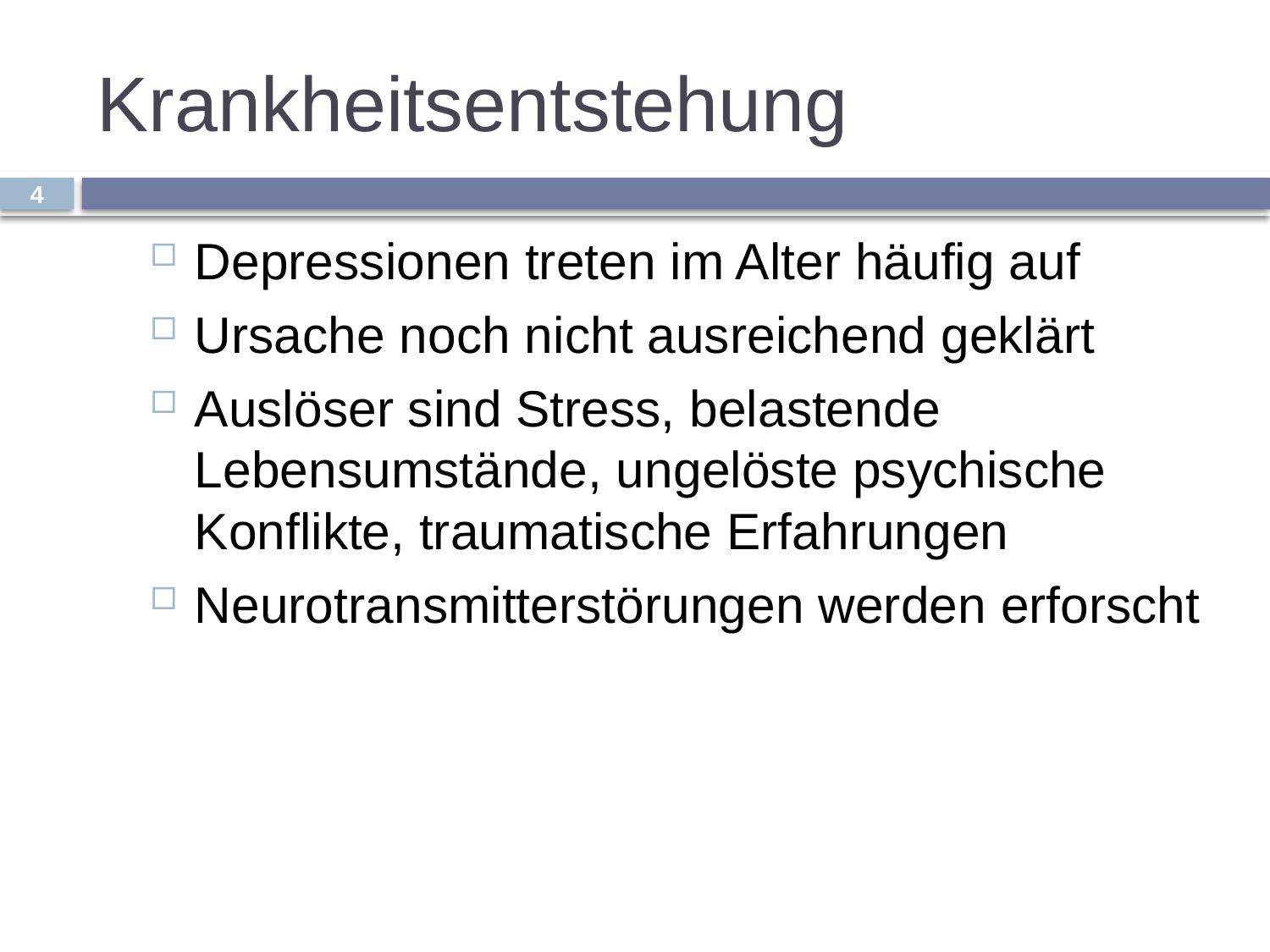

# Krankheitsentstehung
4
Depressionen treten im Alter häufig auf
Ursache noch nicht ausreichend geklärt
Auslöser sind Stress, belastende Lebensumstände, ungelöste psychische Konflikte, traumatische Erfahrungen
Neurotransmitterstörungen werden erforscht